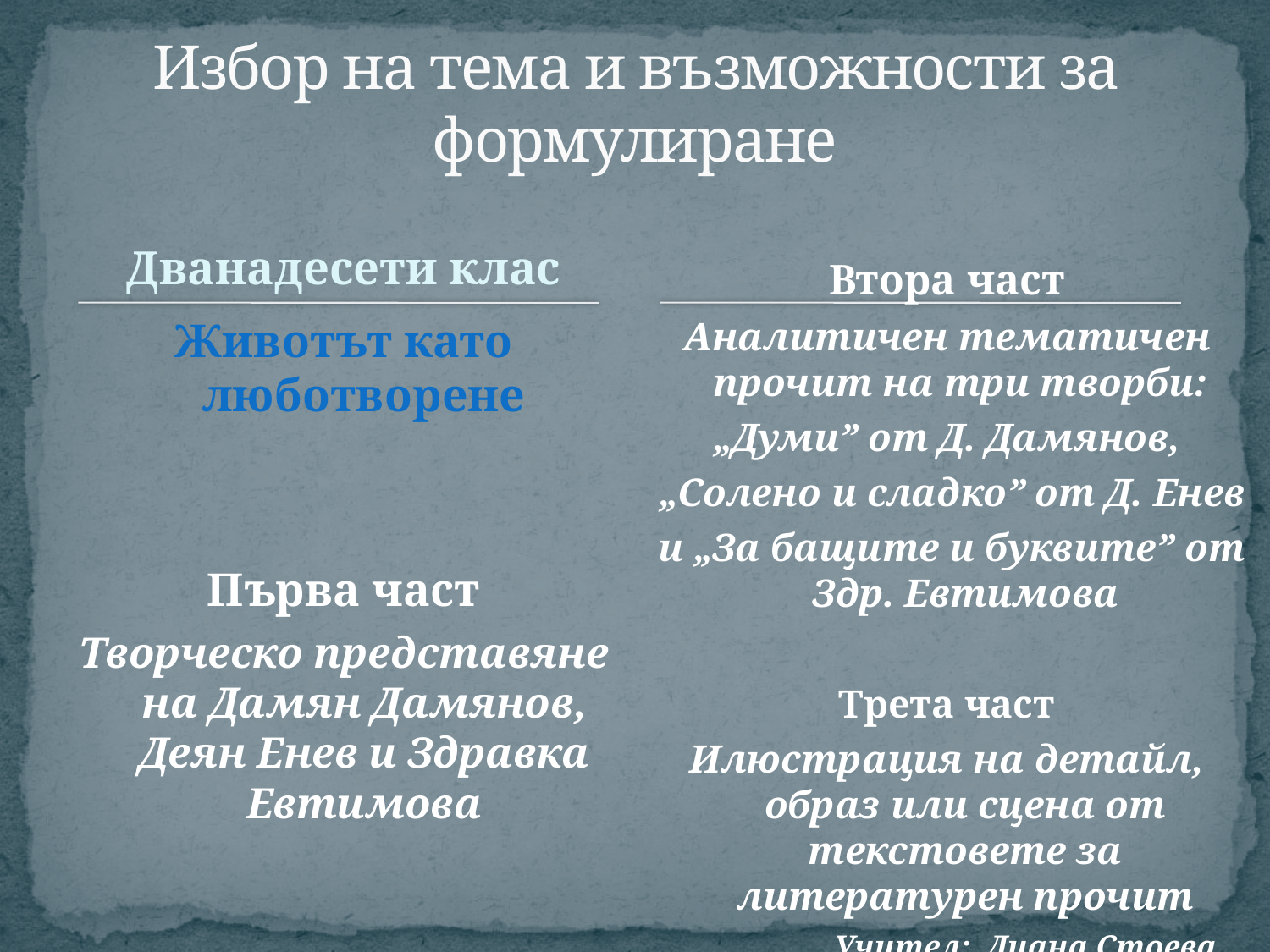

# Избор на тема и възможности за формулиране
Дванадесети клас
Втора част
Аналитичен тематичен прочит на три творби:
„Думи” от Д. Дамянов,
 „Солено и сладко” от Д. Енев
 и „За бащите и буквите” от Здр. Евтимова

Трета част
Илюстрация на детайл, образ или сцена от текстовете за литературен прочит
                    Учител:  Диана Стоева
Животът като люботворене

Първа част
Творческо представяне на Дамян Дамянов, Деян Енев и Здравка Евтимова